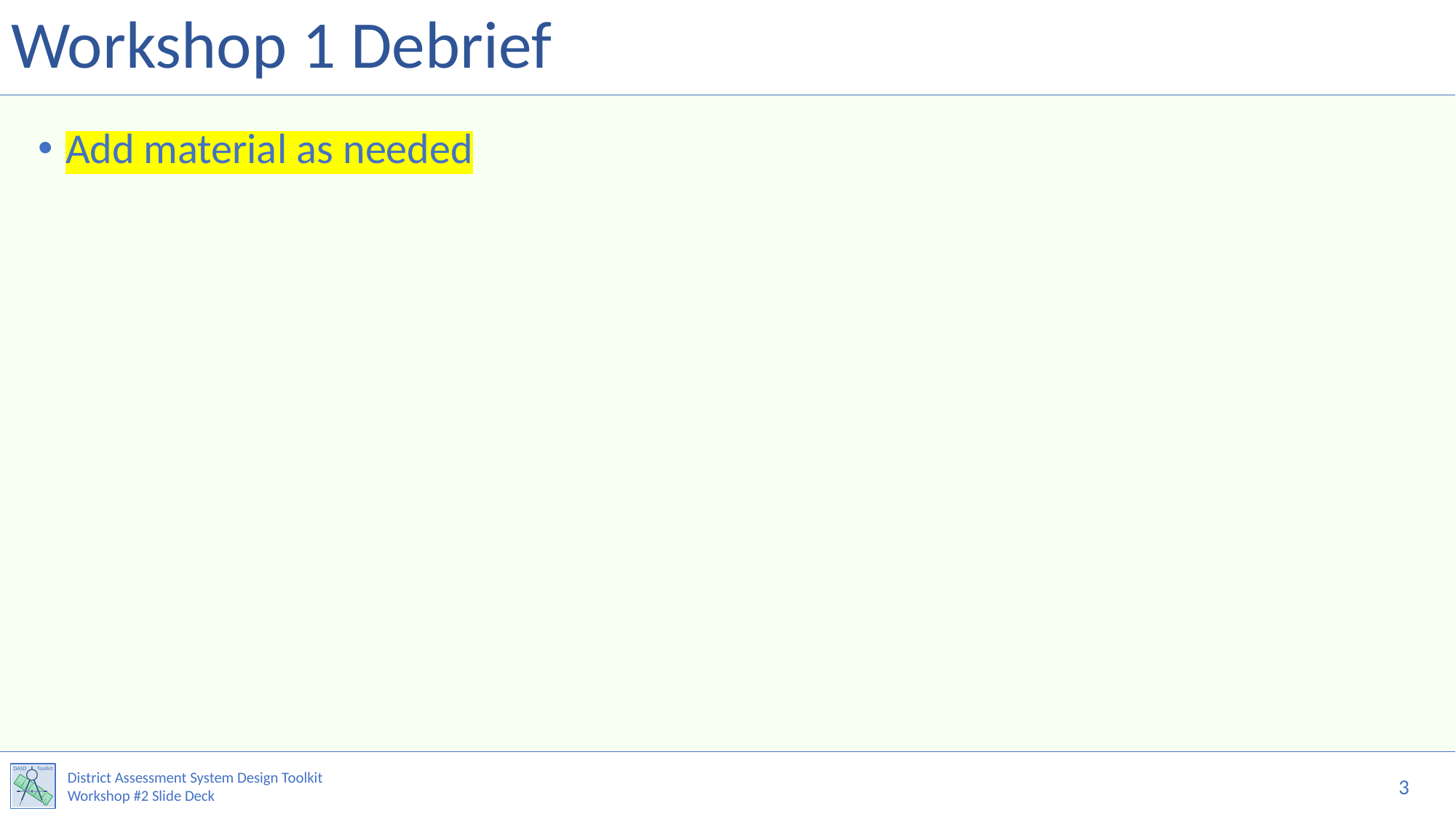

# Workshop 1 Debrief
Add material as needed